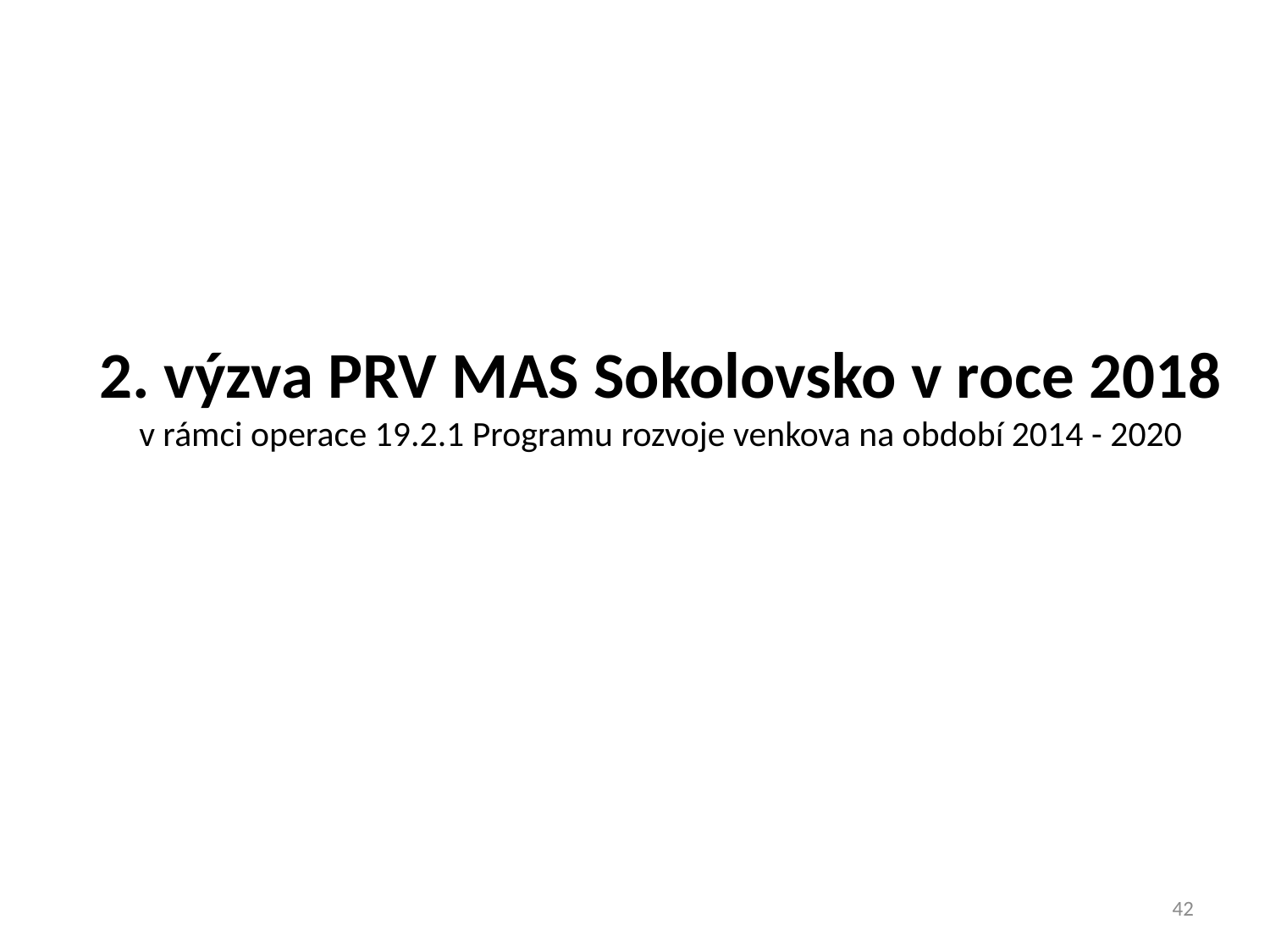

2. výzva PRV MAS Sokolovsko v roce 2018
v rámci operace 19.2.1 Programu rozvoje venkova na období 2014 - 2020
42